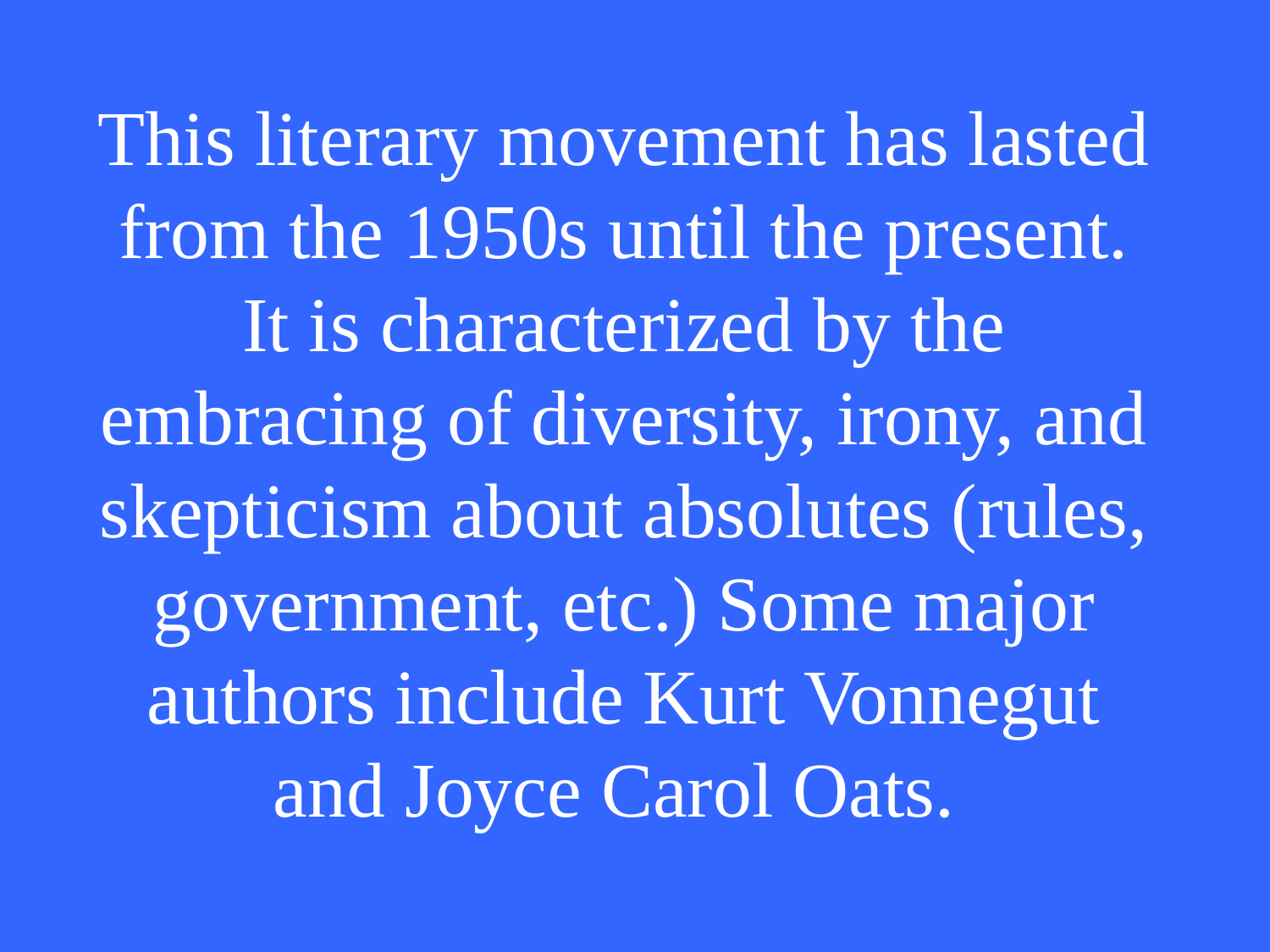

# This literary movement has lasted from the 1950s until the present. It is characterized by the embracing of diversity, irony, and skepticism about absolutes (rules, government, etc.) Some major authors include Kurt Vonnegut and Joyce Carol Oats.